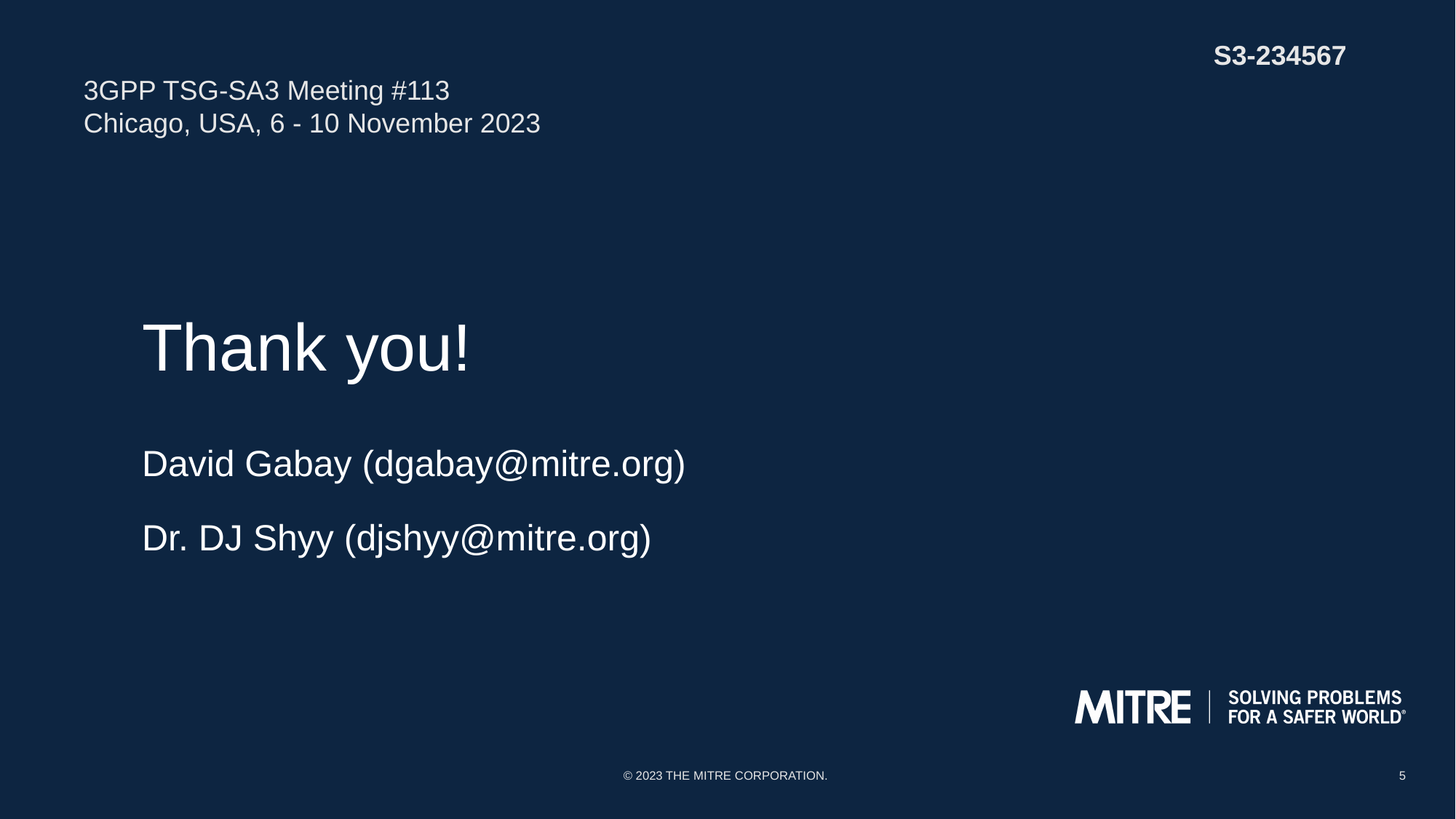

S3-234567
3GPP TSG-SA3 Meeting #113
Chicago, USA, 6 - 10 November 2023
Thank you!
David Gabay (dgabay@mitre.org)
Dr. DJ Shyy (djshyy@mitre.org)
© 2023 THE MITRE CORPORATION.
5